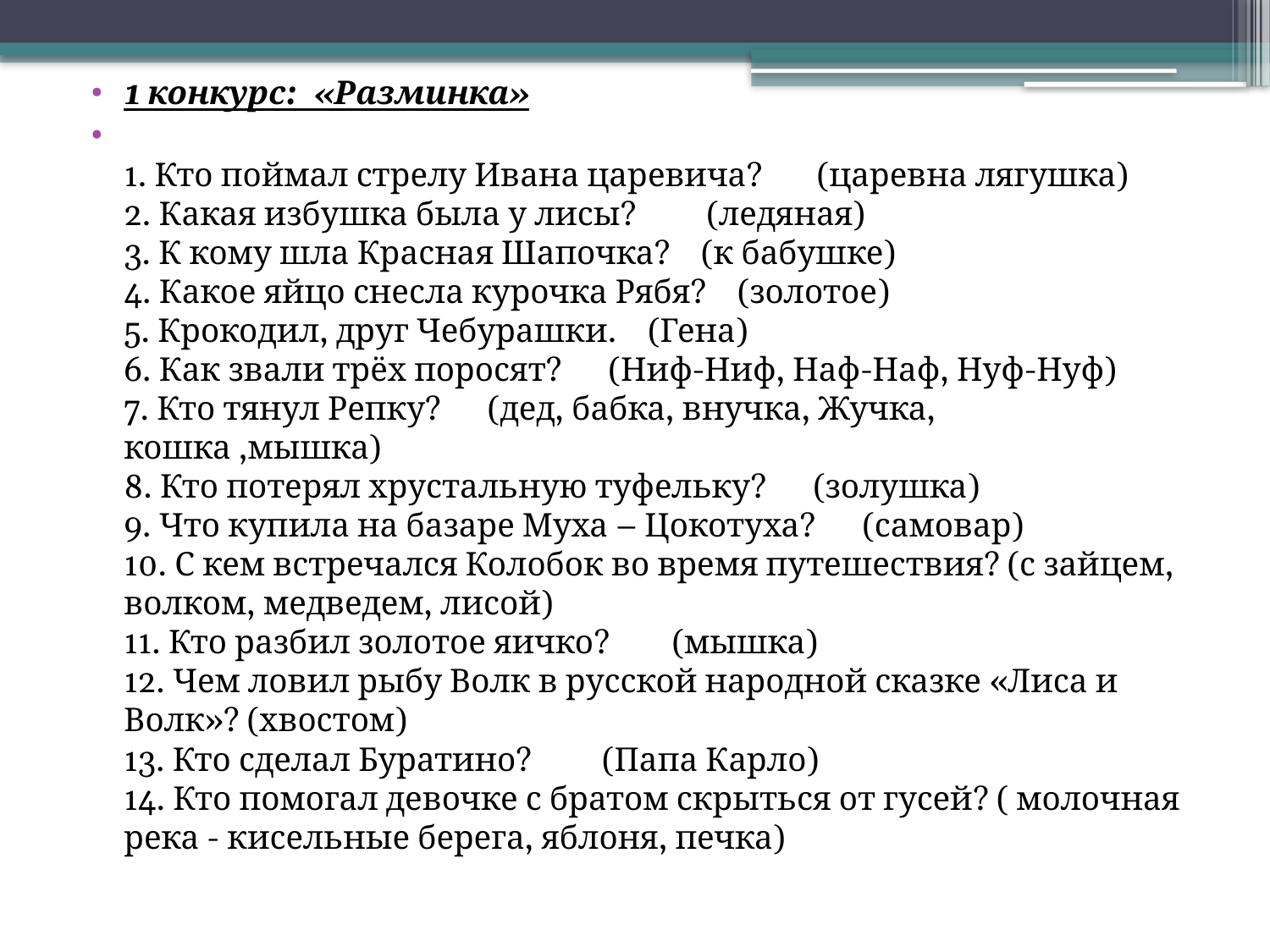

1 конкурс:  «Разминка»
1. Кто поймал стрелу Ивана царевича?       (царевна лягушка)
2. Какая избушка была у лисы?         (ледяная)
3. К кому шла Красная Шапочка?    (к бабушке)
4. Какое яйцо снесла курочка Рябя?    (золотое)
5. Крокодил, друг Чебурашки.    (Гена)
6. Как звали трёх поросят?      (Ниф-Ниф, Наф-Наф, Нуф-Нуф)
7. Кто тянул Репку?      (дед, бабка, внучка, Жучка, кошка ,мышка)
8. Кто потерял хрустальную туфельку?      (золушка)
9. Что купила на базаре Муха – Цокотуха?      (самовар)
10. С кем встречался Колобок во время путешествия? (с зайцем, волком, медведем, лисой)
11. Кто разбил золотое яичко?        (мышка)
12. Чем ловил рыбу Волк в русской народной сказке «Лиса и Волк»? (хвостом)
13. Кто сделал Буратино?         (Папа Карло)
14. Кто помогал девочке с братом скрыться от гусей? ( молочная река - кисельные берега, яблоня, печка)